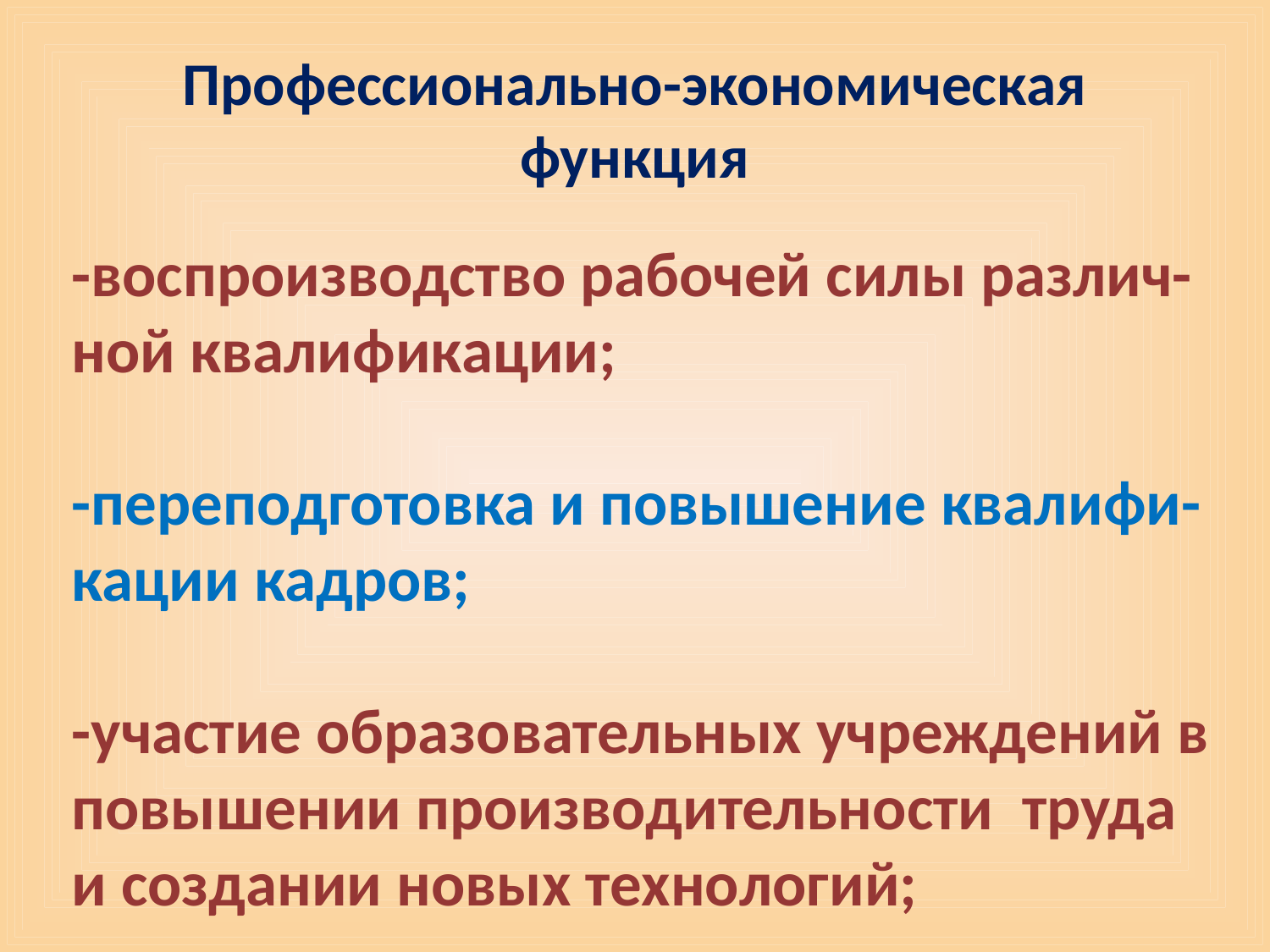

# Профессионально-экономическая функция
-воспроизводство рабочей силы различ-ной квалификации;

-переподготовка и повышение квалифи-кации кадров;

-участие образовательных учреждений в повышении производительности  труда и создании новых технологий;